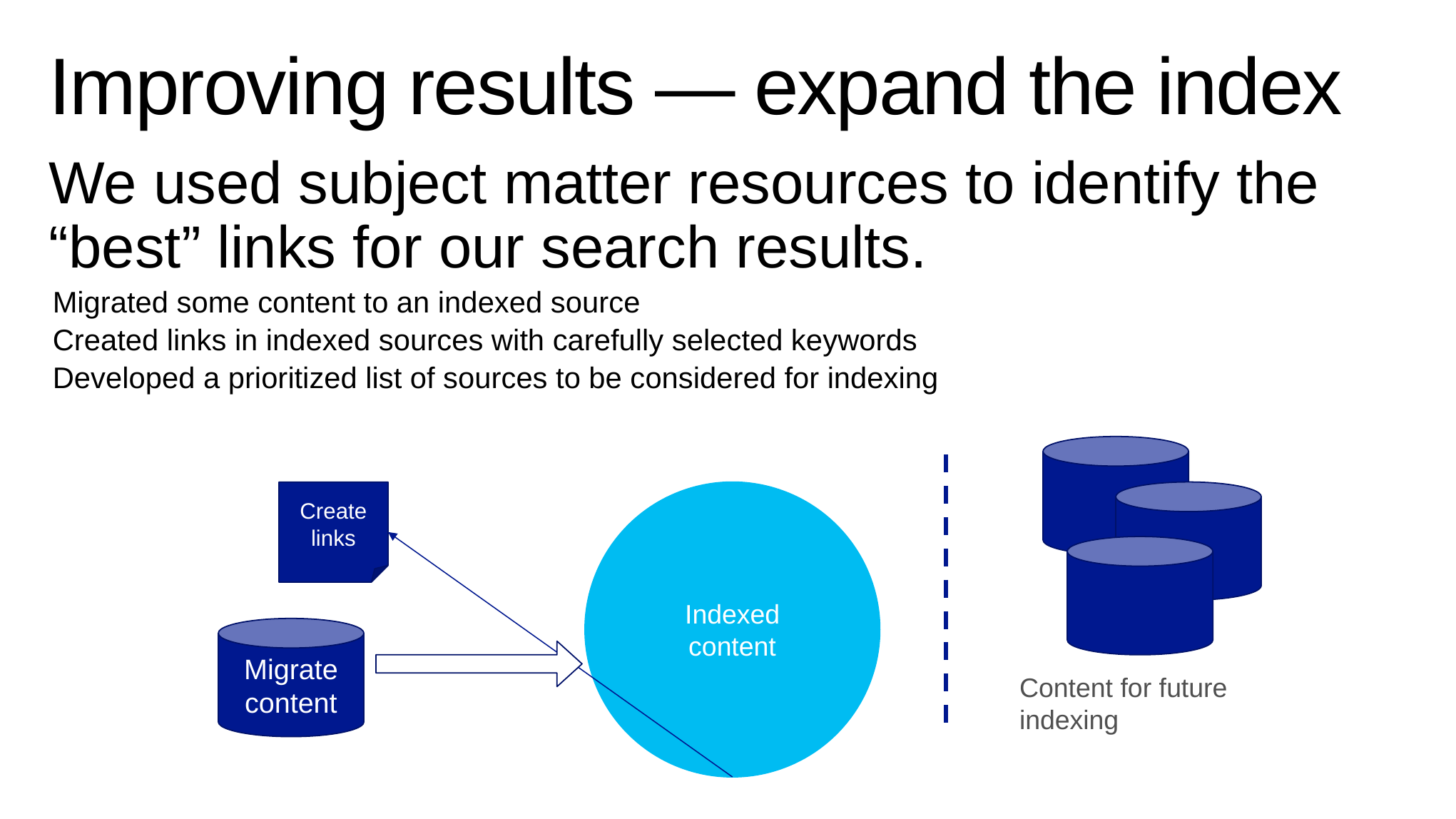

# Improving results — expand the index
We used subject matter resources to identify the “best” links for our search results.
Migrated some content to an indexed source
Created links in indexed sources with carefully selected keywords
Developed a prioritized list of sources to be considered for indexing

Indexed content
Create links
Migrate content

Content for future indexing